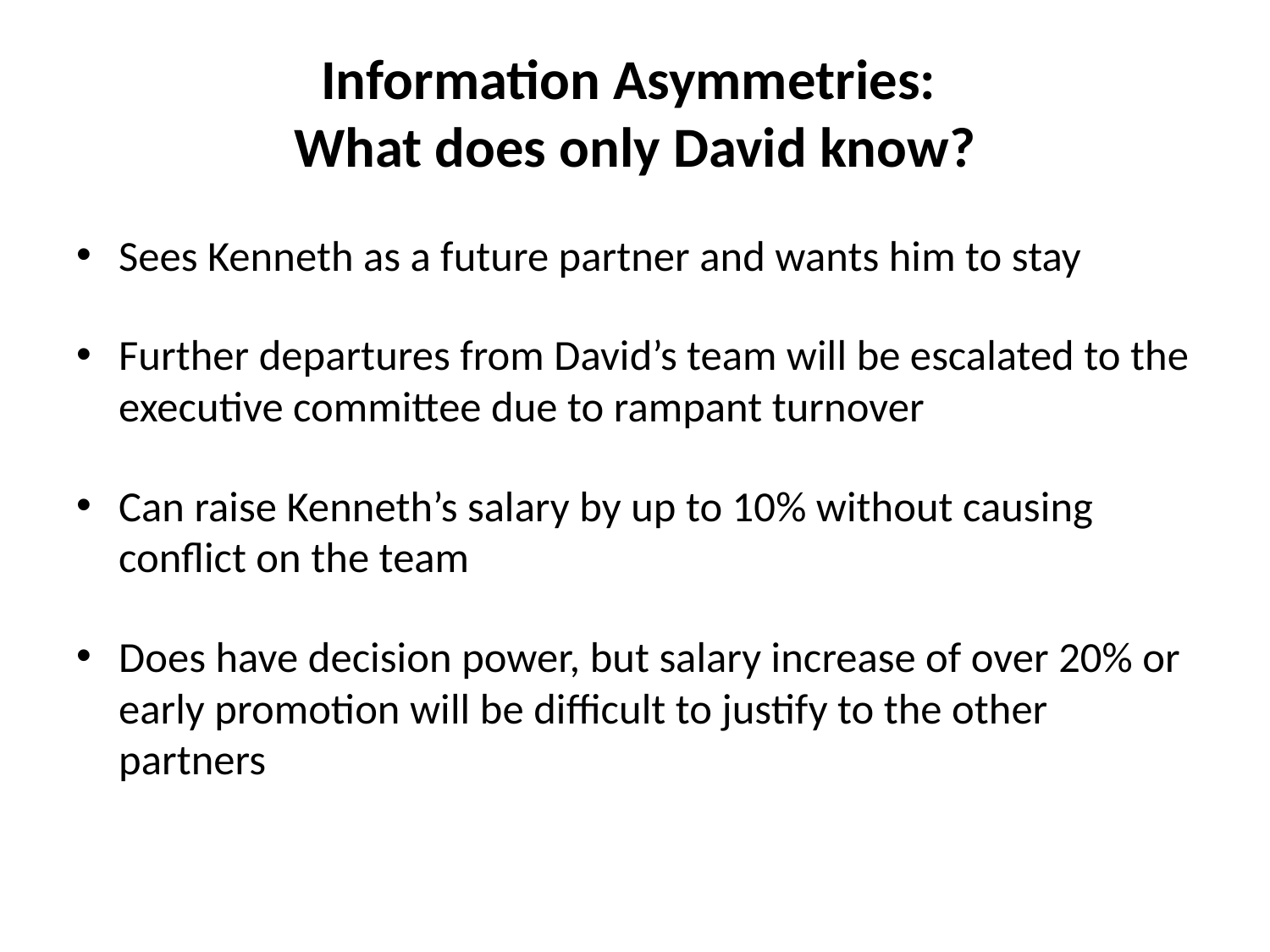

# Information Asymmetries: What does only David know?
Sees Kenneth as a future partner and wants him to stay

Further departures from David’s team will be escalated to the executive committee due to rampant turnover

Can raise Kenneth’s salary by up to 10% without causing conflict on the team

Does have decision power, but salary increase of over 20% or early promotion will be difficult to justify to the other partners

Does not believe an associate could get an external offer in this economy, and is suspicious of false offers